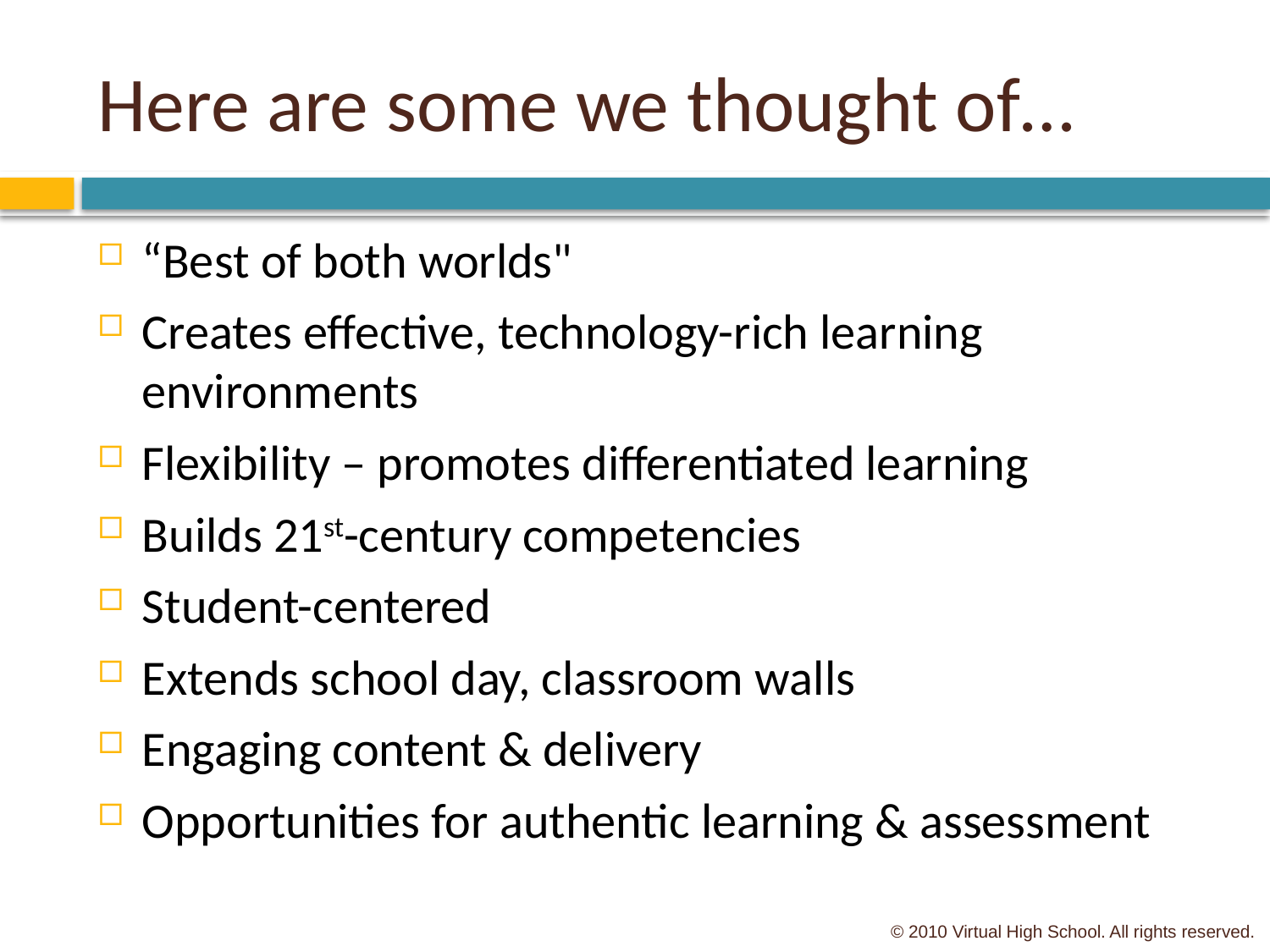

# Here are some we thought of…
“Best of both worlds"
Creates effective, technology-rich learning environments
Flexibility – promotes differentiated learning
Builds 21st-century competencies
Student-centered
Extends school day, classroom walls
Engaging content & delivery
Opportunities for authentic learning & assessment